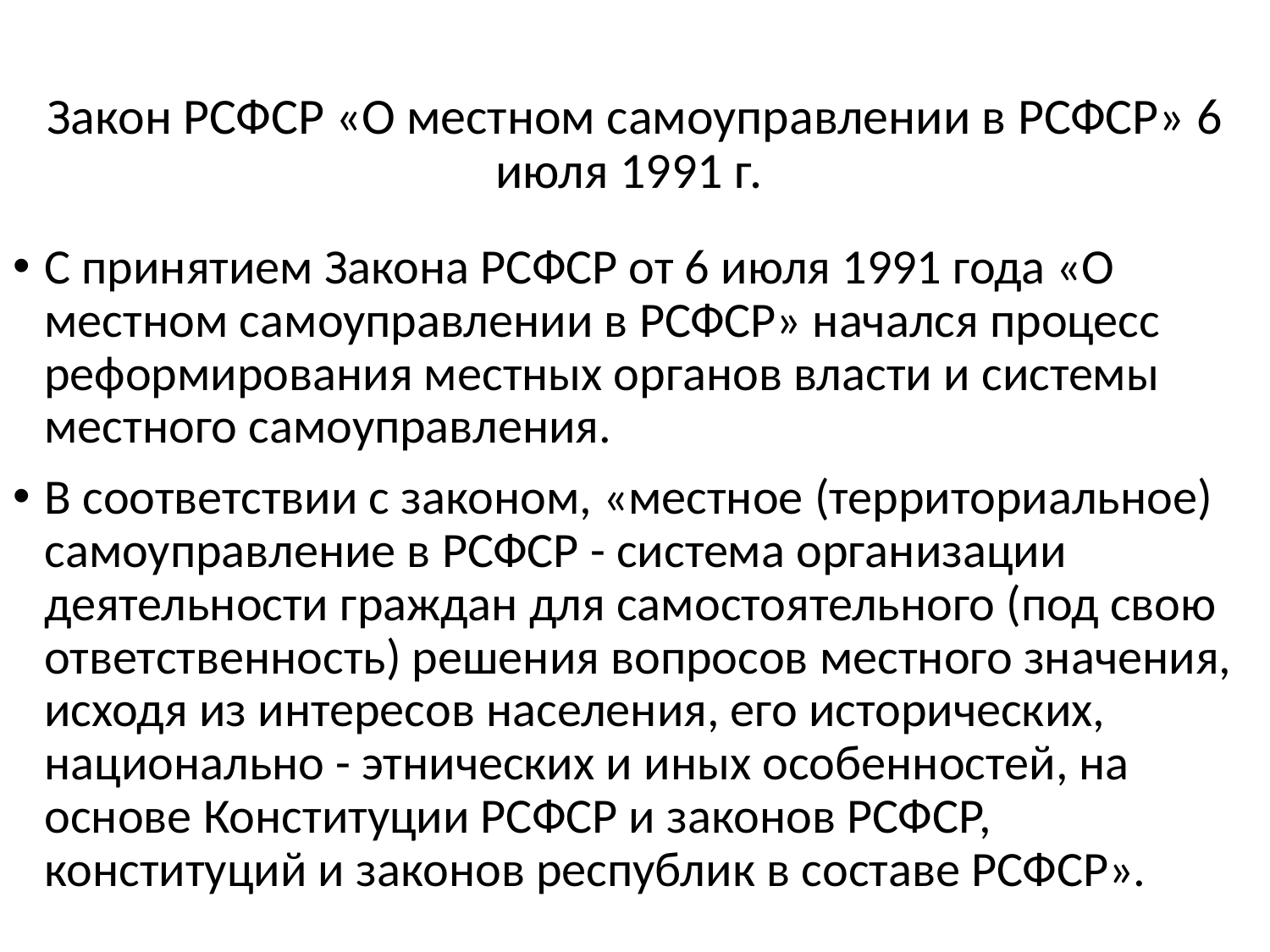

# Закон РСФСР «О местном самоуправлении в РСФСР» 6 июля 1991 г.
С принятием Закона РСФСР от 6 июля 1991 года «О местном самоуправлении в РСФСР» начался процесс реформирования местных органов власти и системы местного самоуправления.
В соответствии с законом, «местное (территориальное) самоуправление в РСФСР - система организации деятельности граждан для самостоятельного (под свою ответственность) решения вопросов местного значения, исходя из интересов населения, его исторических, национально - этнических и иных особенностей, на основе Конституции РСФСР и законов РСФСР, конституций и законов республик в составе РСФСР».